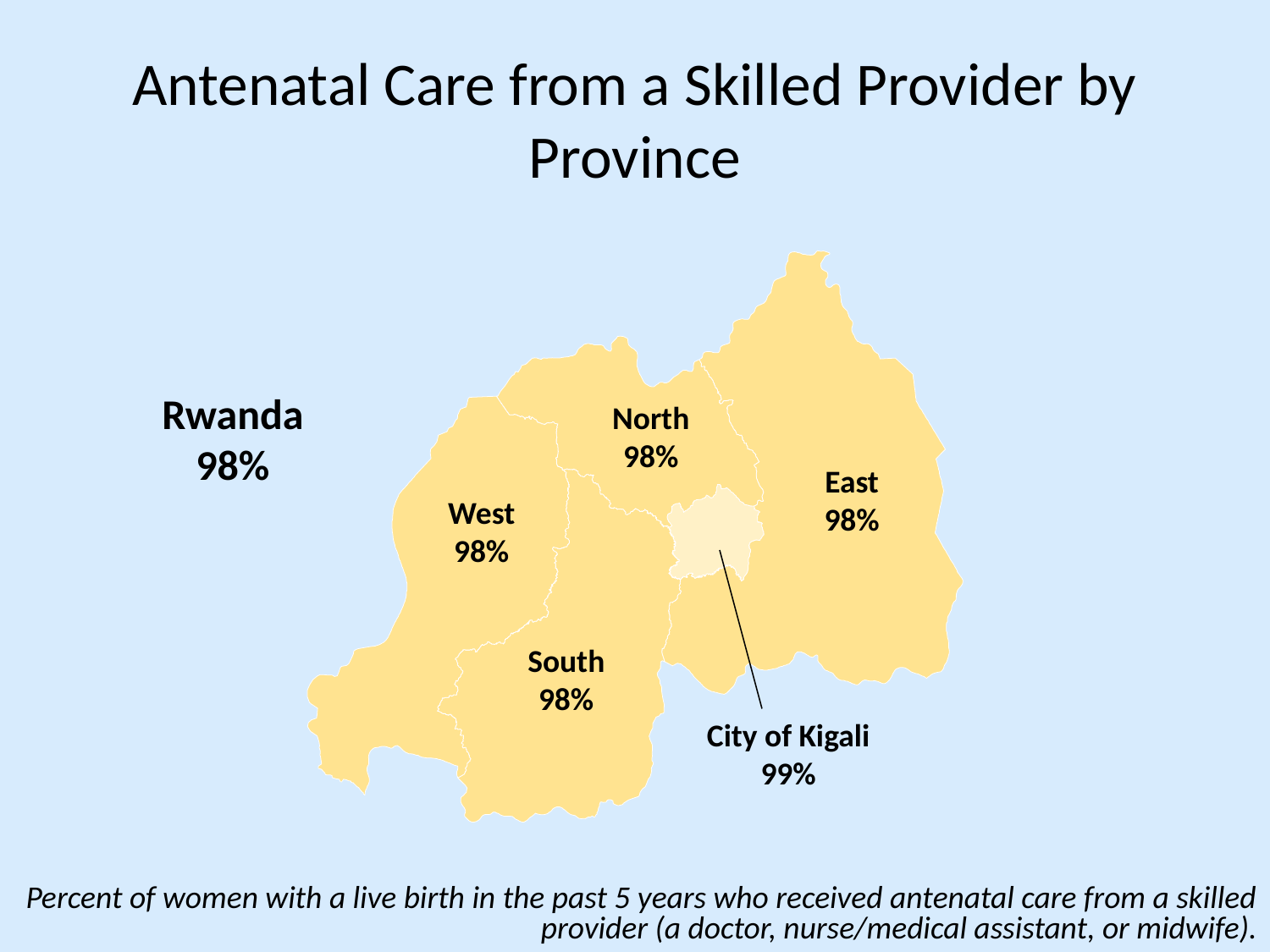

# Antenatal Care from a Skilled Provider by Province

Rwanda
98%
North
98%
East
98%
West
98%
South
98%
City of Kigali
99%
Percent of women with a live birth in the past 5 years who received antenatal care from a skilled provider (a doctor, nurse/medical assistant, or midwife).